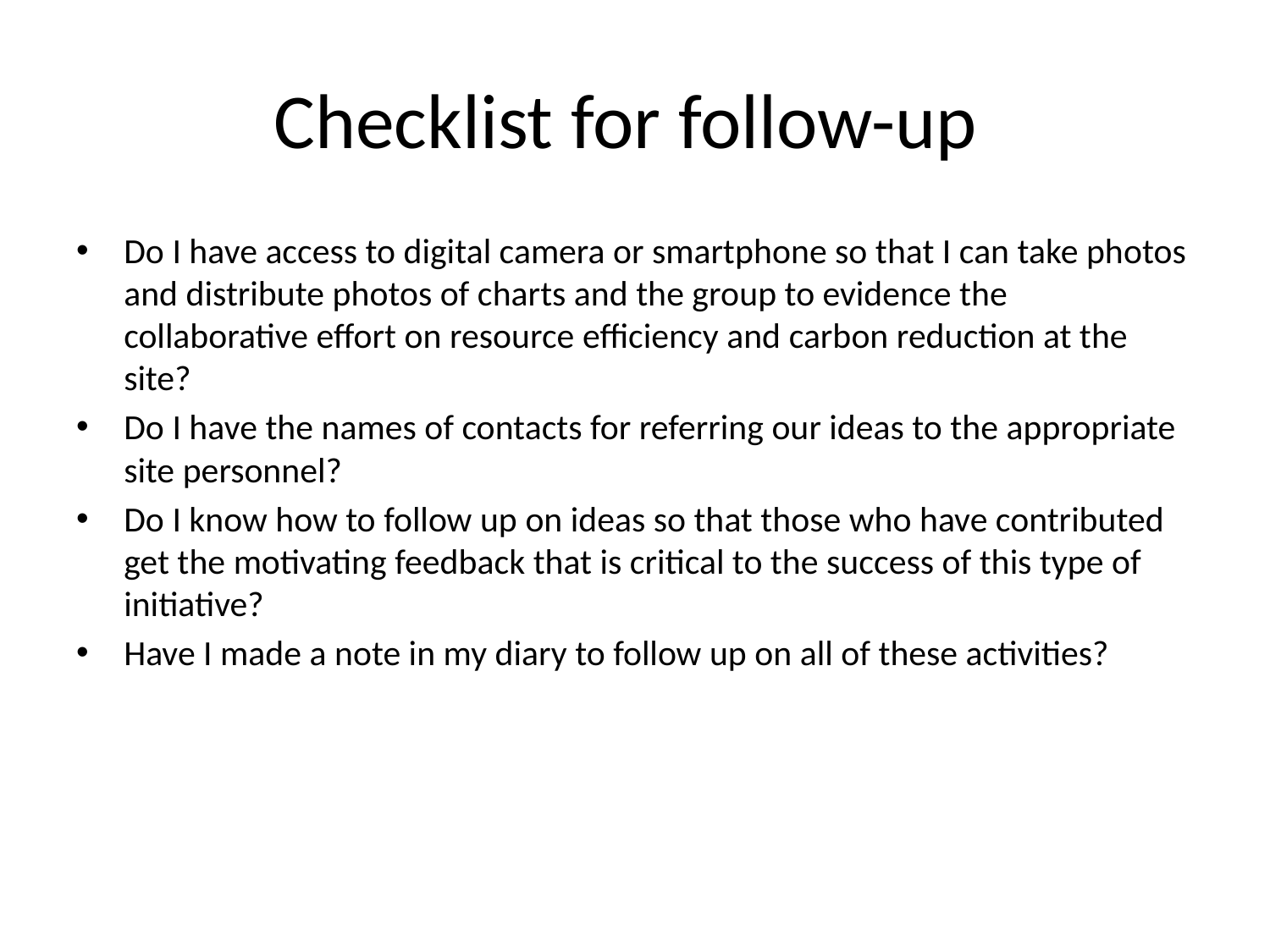

# Checklist for follow-up
Do I have access to digital camera or smartphone so that I can take photos and distribute photos of charts and the group to evidence the collaborative effort on resource efficiency and carbon reduction at the site?
Do I have the names of contacts for referring our ideas to the appropriate site personnel?
Do I know how to follow up on ideas so that those who have contributed get the motivating feedback that is critical to the success of this type of initiative?
Have I made a note in my diary to follow up on all of these activities?